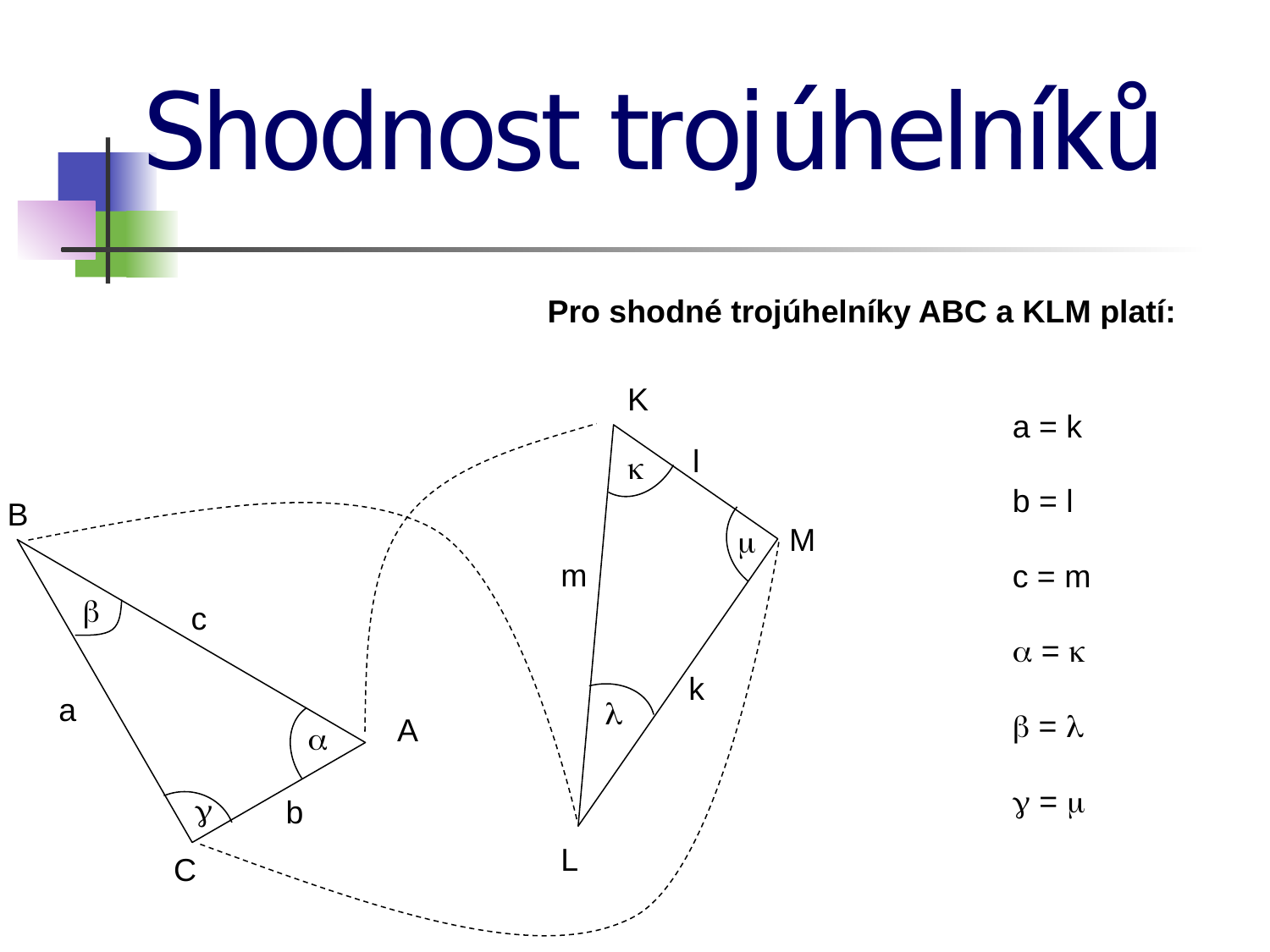

Shodnost trojúhelníků
Pro shodné trojúhelníky ABC a KLM platí:
K
a = k

l
κ

b = l
B

M
μ

m
c = m
β
c

α = κ
k
a

λ
β = λ
A

α
γ = μ
γ
b

L
C